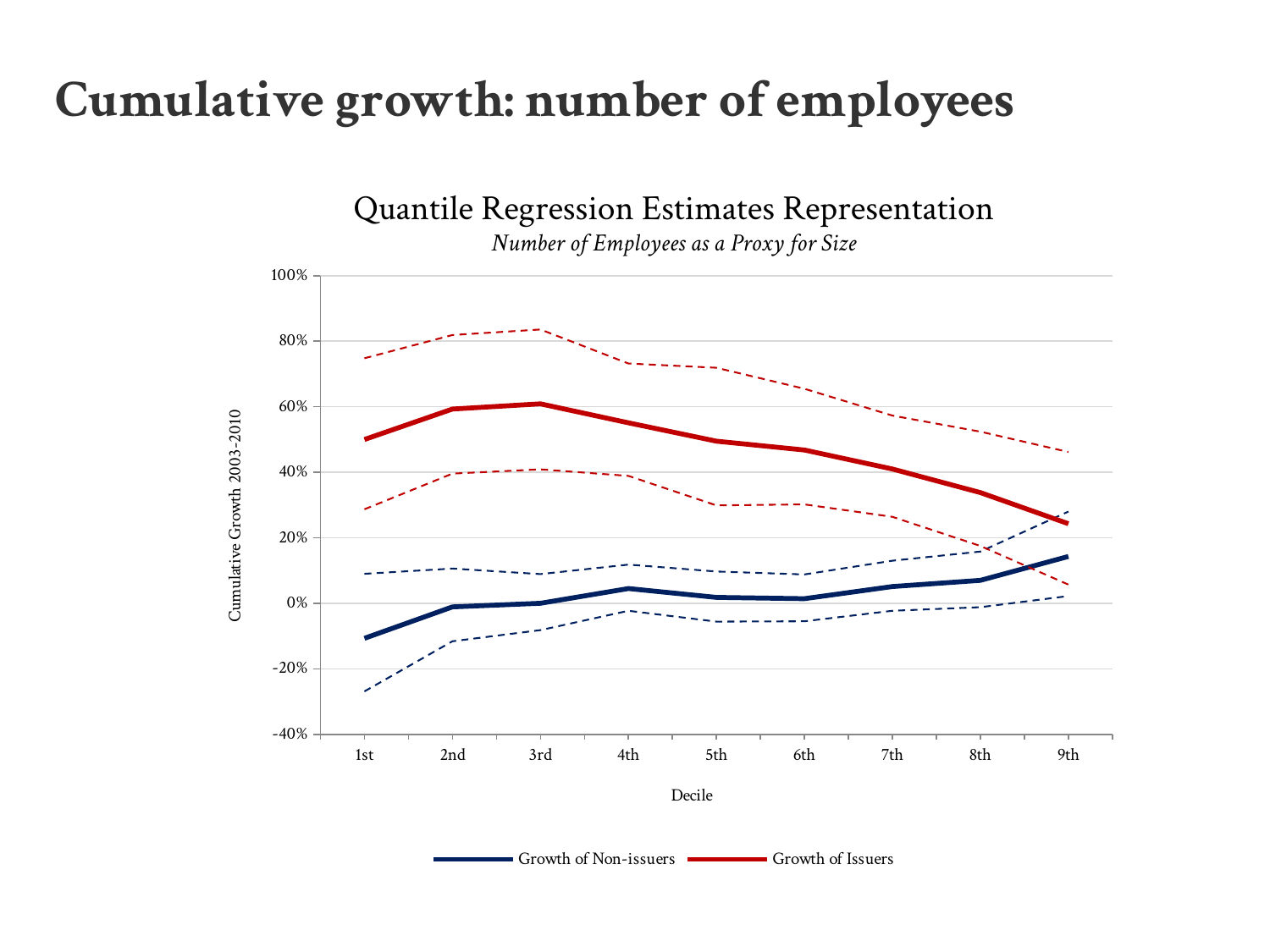

Cumulative growth: number of employees
Quantile Regression Estimates Representation
Number of Employees as a Proxy for Size

### Chart

| Category | 95% Confidence Interval: Non-issuers | Growth of Non-issuers | 95% Confidence Interval: Issuers |  |  | Growth of Issuers |
|---|---|---|---|---|---|---|
| 1st | 0.09000000000000008 | -0.10699999999999998 | 0.748 | -0.269 | 0.2869999999999999 | 0.5 |
| 2nd | 0.1060000000000001 | -0.01100000000000001 | 0.819 | -0.11599999999999999 | 0.3959999999999999 | 0.593 |
| 3rd | 0.08899999999999997 | 0.0 | 0.8360000000000001 | -0.08199999999999996 | 0.40900000000000003 | 0.609 |
| 4th | 0.1180000000000001 | 0.04499999999999993 | 0.732 | -0.02300000000000002 | 0.389 | 0.5509999999999999 |
| 5th | 0.09699999999999998 | 0.018000000000000016 | 0.7190000000000001 | -0.05600000000000005 | 0.29899999999999993 | 0.4950000000000001 |
| 6th | 0.08800000000000008 | 0.014000000000000012 | 0.655 | -0.05500000000000005 | 0.30200000000000005 | 0.46799999999999997 |
| 7th | 0.1299999999999999 | 0.050999999999999934 | 0.573 | -0.02300000000000002 | 0.264 | 0.4099999999999999 |
| 8th | 0.15799999999999992 | 0.07000000000000006 | 0.524 | -0.01200000000000001 | 0.17500000000000004 | 0.3380000000000001 |
| 9th | 0.28 | 0.14300000000000002 | 0.46199999999999997 | 0.02200000000000002 | 0.05699999999999994 | 0.2430000000000001 |